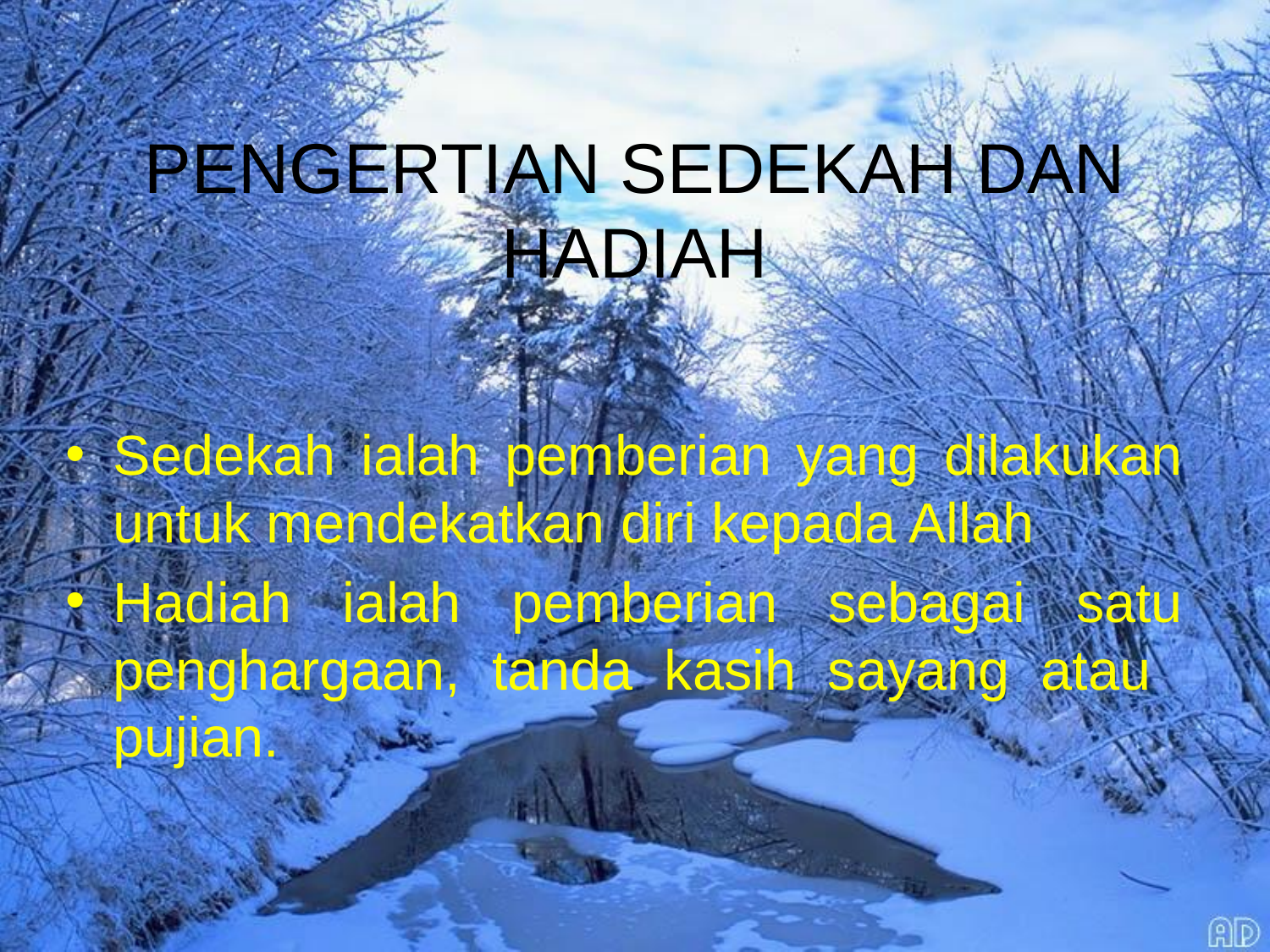

# PENGERTIAN SEDEKAH DAN HADIAH
Sedekah ialah pemberian yang dilakukan untuk mendekatkan diri kepada Allah
Hadiah ialah pemberian sebagai satu penghargaan, tanda kasih sayang atau  pujian.